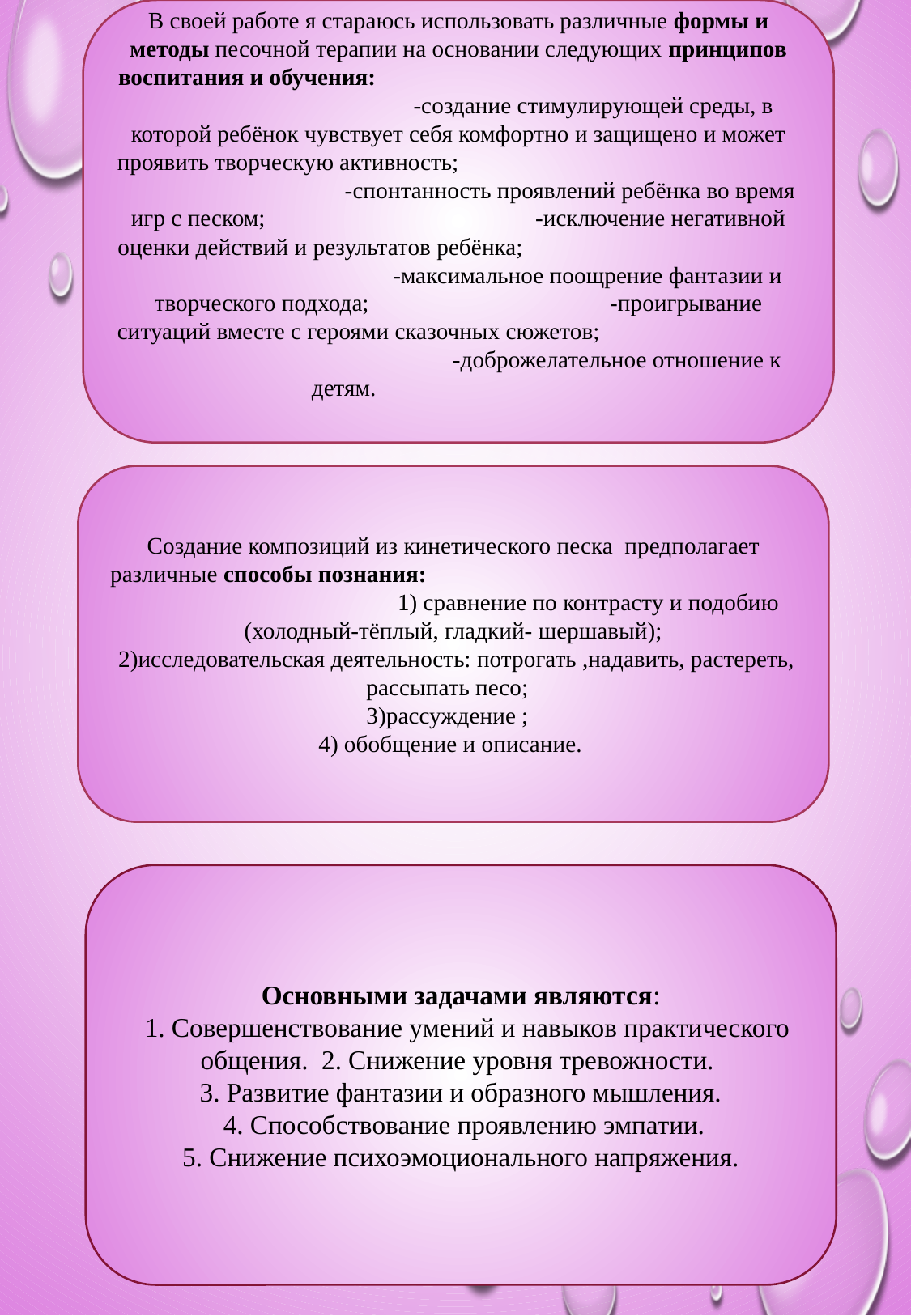

В своей работе я стараюсь использовать различные формы и методы песочной терапии на основании следующих принципов воспитания и обучения:                                                                                                                       -создание стимулирующей среды, в которой ребёнок чувствует себя комфортно и защищено и может проявить творческую активность;                                                                                                 -спонтанность проявлений ребёнка во время игр с песком;                                              -исключение негативной оценки действий и результатов ребёнка;                                                                                            -максимальное поощрение фантазии и творческого подхода;                                         -проигрывание ситуаций вместе с героями сказочных сюжетов;                                                                                         -доброжелательное отношение к детям.

Создание композиций из кинетического песка  предполагает различные способы познания:                                                                                                              1) сравнение по контрасту и подобию (холодный-тёплый, гладкий- шершавый);
 2)исследовательская деятельность: потрогать ,надавить, растереть, рассыпать песо;
3)рассуждение ;
4) обобщение и описание.
Основными задачами являются:
  1. Совершенствование умений и навыков практического общения.  2. Снижение уровня тревожности.
3. Развитие фантазии и образного мышления.
 4. Способствование проявлению эмпатии.
 5. Снижение психоэмоционального напряжения.